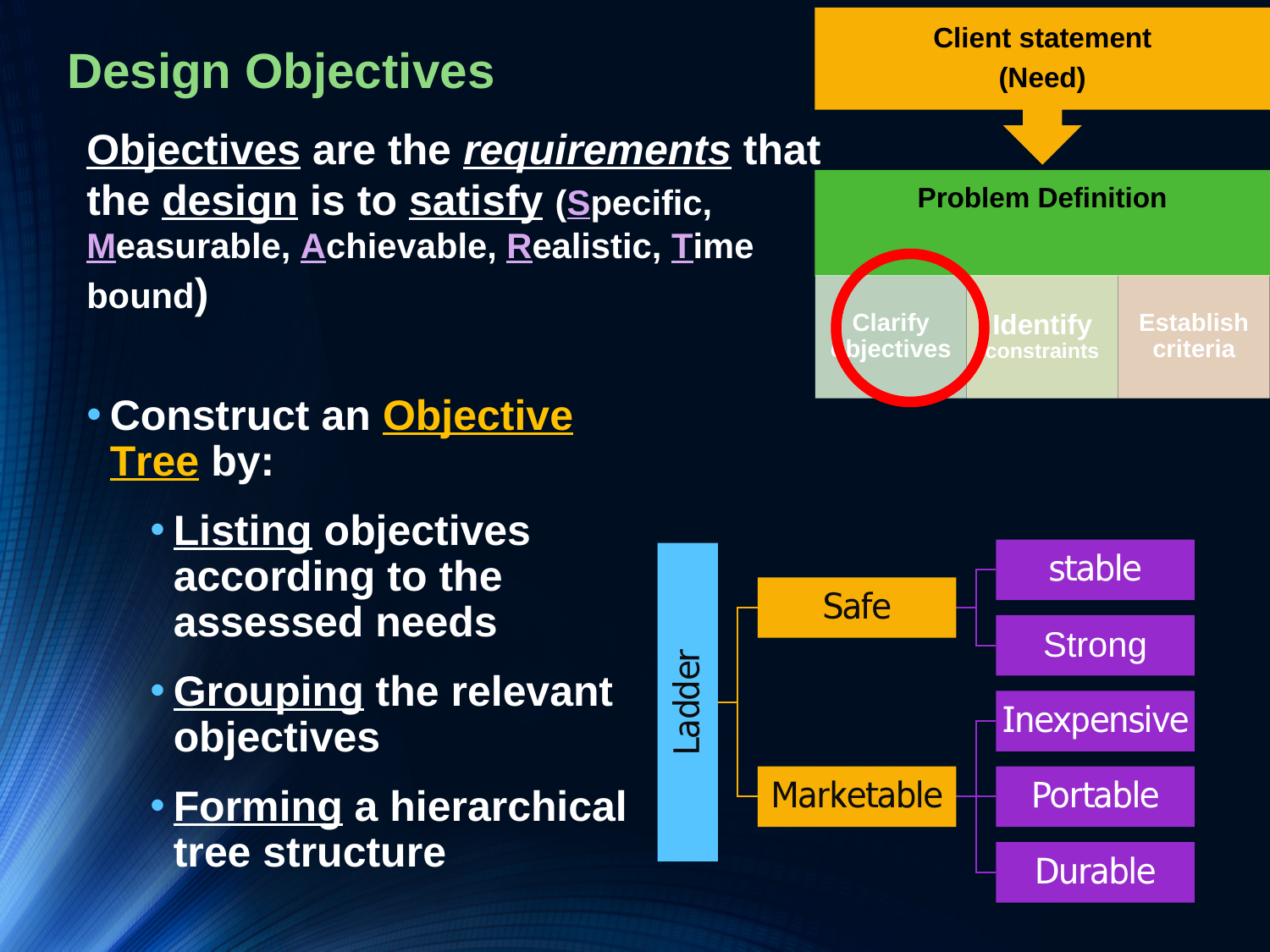

Problem Definition
Clarify objectives
Identify constraints
Establish criteria
Client statement
(Need)
Design Objectives
Objectives are the requirements that the design is to satisfy (Specific, Measurable, Achievable, Realistic, Time bound)

Construct an Objective Tree by:
Listing objectives according to the assessed needs
Grouping the relevant objectives
Forming a hierarchical tree structure

Ladder
Safe
stable
Strong
Marketable
Inexpensive
Portable
Durable